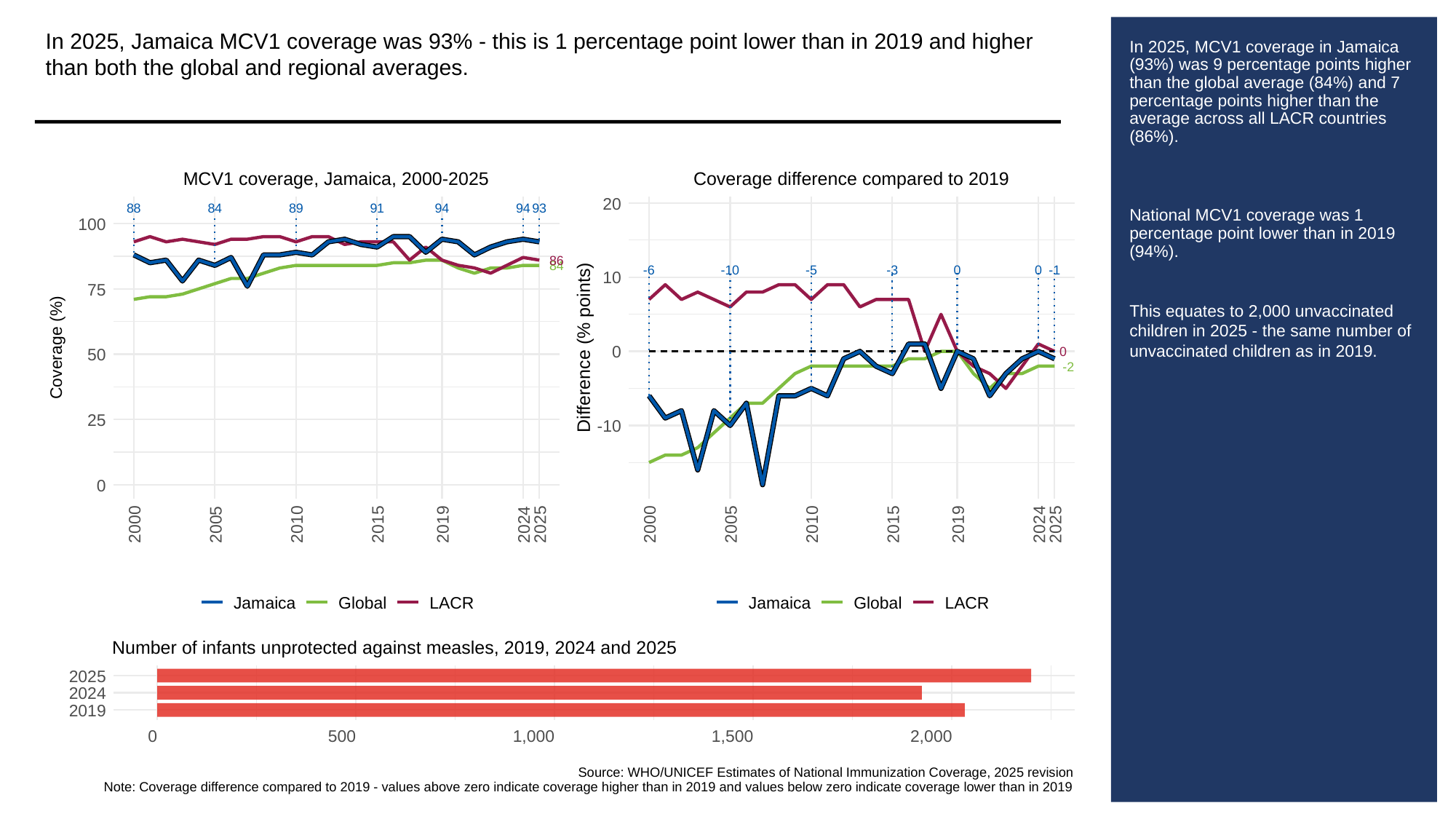

In 2025, Jamaica MCV1 coverage was 93% - this is 1 percentage point lower than in 2019 and higher than both the global and regional averages.
# In 2025, MCV1 coverage in Jamaica (93%) was 9 percentage points higher than the global average (84%) and 7 percentage points higher than the average across all LACR countries (86%).

National MCV1 coverage was 1 percentage point lower than in 2019 (94%).

This equates to 2,000 unvaccinated children in 2025 - the same number of unvaccinated children as in 2019.

MCV1 coverage, Jamaica, 2000-2025
Coverage difference compared to 2019

20

88
84
89
91
94
94
93
100

86

84
-6
-10
-5
-3
0
0
-1
10

75

Difference (% points)
Coverage (%)

0
0
50

-2

25

-10

0

2000
2005
2010
2015
2019
2024
2025
2000
2005
2010
2015
2019
2024
2025
Jamaica
Global
LACR
Jamaica
Global
LACR

Number of infants unprotected against measles, 2019, 2024 and 2025

2025

2024

2019

0
500
1,000
1,500
2,000
Source: WHO/UNICEF Estimates of National Immunization Coverage, 2025 revision
Note: Coverage difference compared to 2019 - values above zero indicate coverage higher than in 2019 and values below zero indicate coverage lower than in 2019